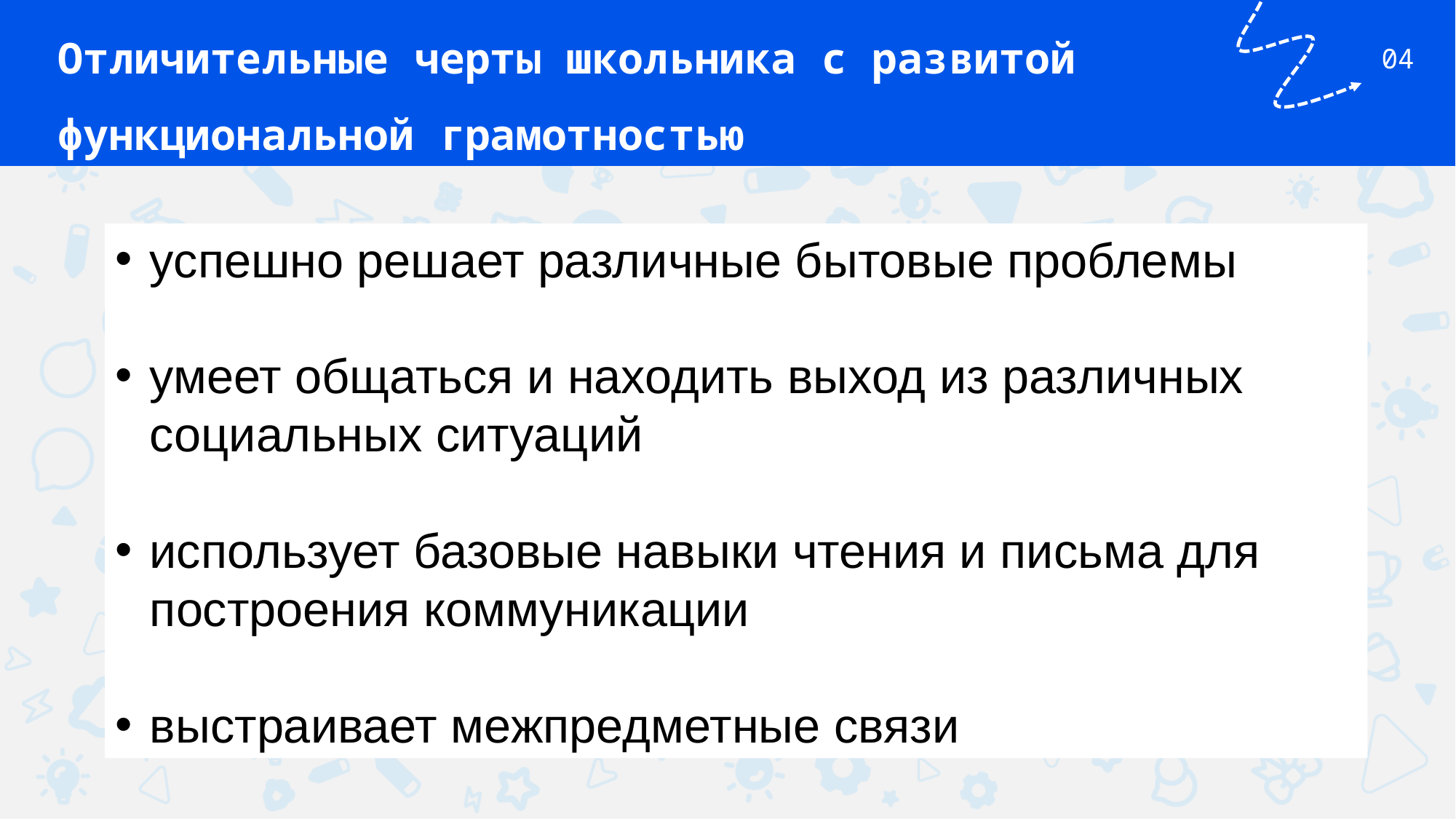

Отличительные черты школьника с развитой функциональной грамотностью
04
успешно решает различные бытовые проблемы

умеет общаться и находить выход из различных социальных ситуаций

использует базовые навыки чтения и письма для построения коммуникации

выстраивает межпредметные связи